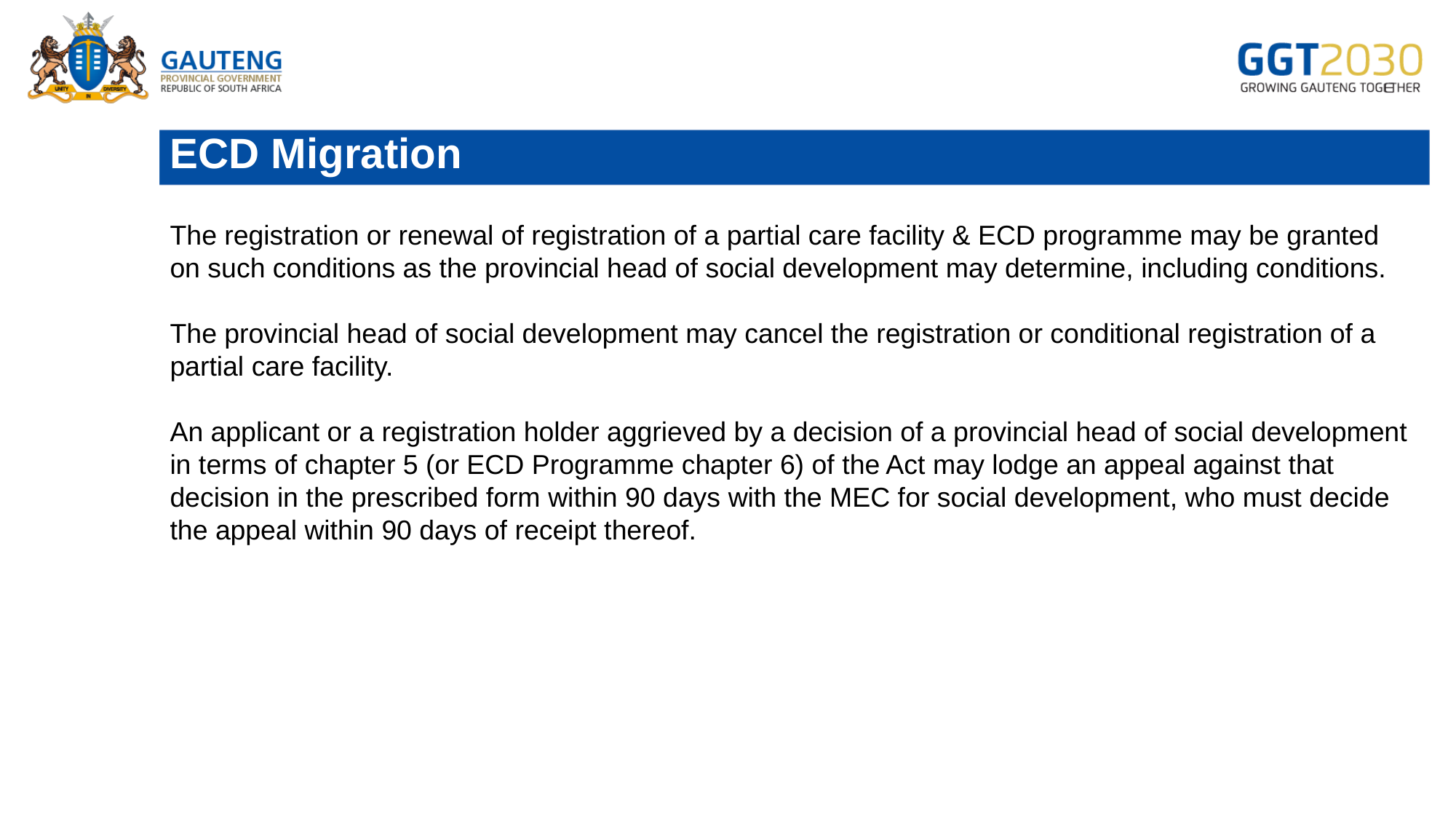

# ECD Migration

The registration or renewal of registration of a partial care facility & ECD programme may be granted on such conditions as the provincial head of social development may determine, including conditions.

The provincial head of social development may cancel the registration or conditional registration of a partial care facility.

An applicant or a registration holder aggrieved by a decision of a provincial head of social development in terms of chapter 5 (or ECD Programme chapter 6) of the Act may lodge an appeal against that decision in the prescribed form within 90 days with the MEC for social development, who must decide the appeal within 90 days of receipt thereof.